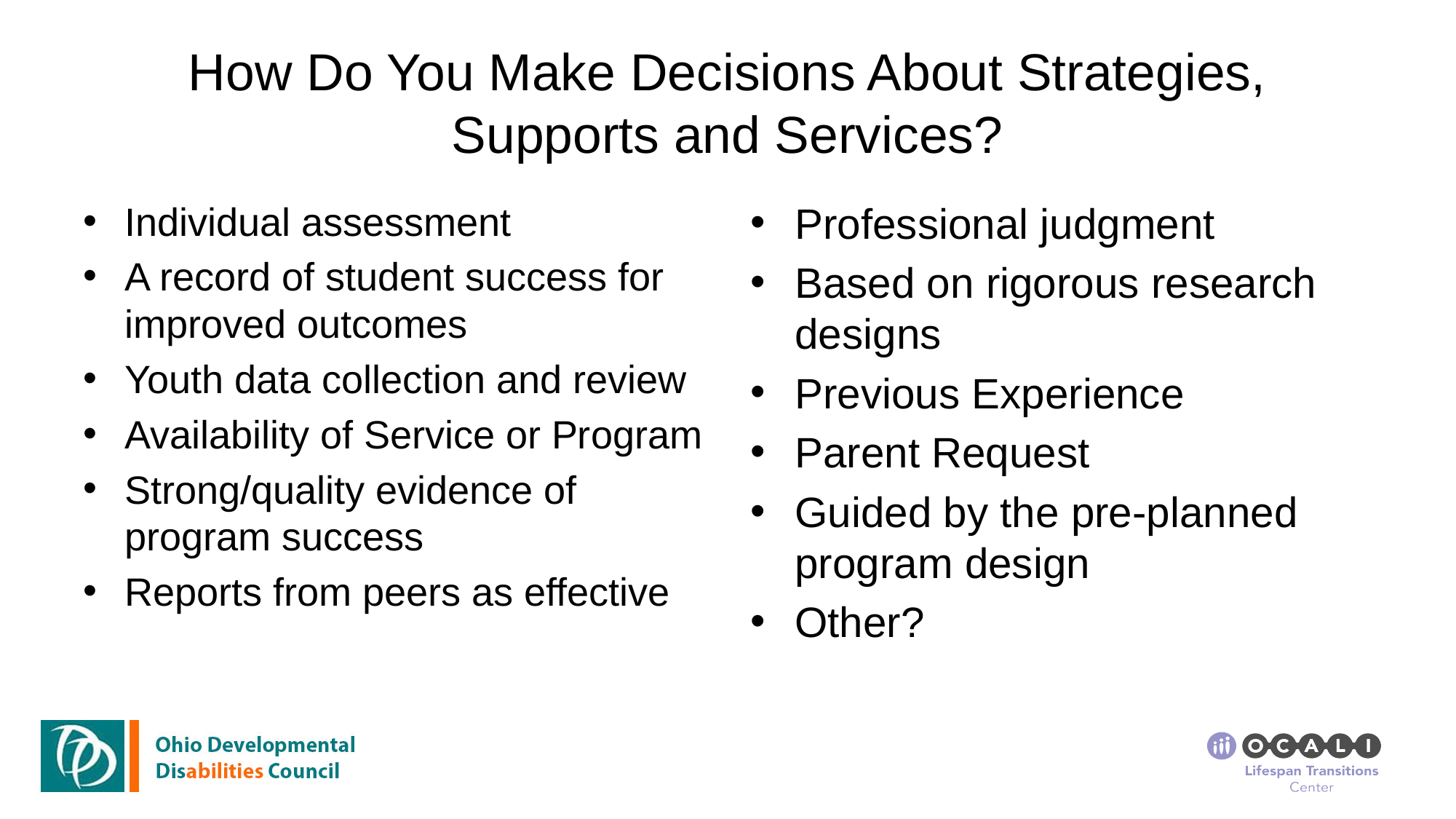

# How Do You Make Decisions About Strategies, Supports and Services?
Individual assessment
A record of student success for improved outcomes
Youth data collection and review
Availability of Service or Program
Strong/quality evidence of program success
Reports from peers as effective
Professional judgment
Based on rigorous research designs
Previous Experience
Parent Request
Guided by the pre-planned program design
Other?